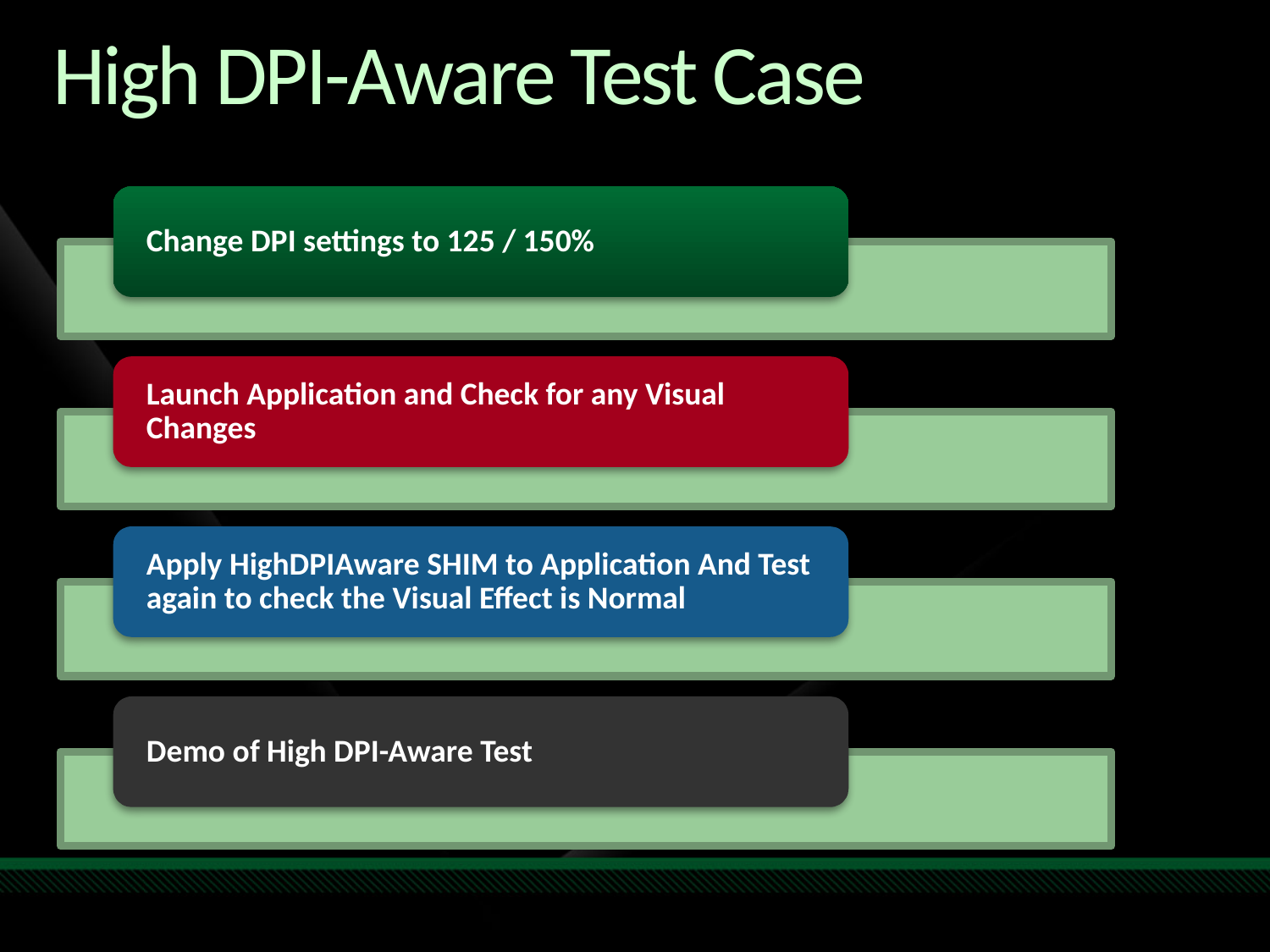

# High DPI-Aware Test Case
Change DPI settings to 125 / 150%
Launch Application and Check for any Visual Changes
Apply HighDPIAware SHIM to Application And Test again to check the Visual Effect is Normal
Demo of High DPI-Aware Test